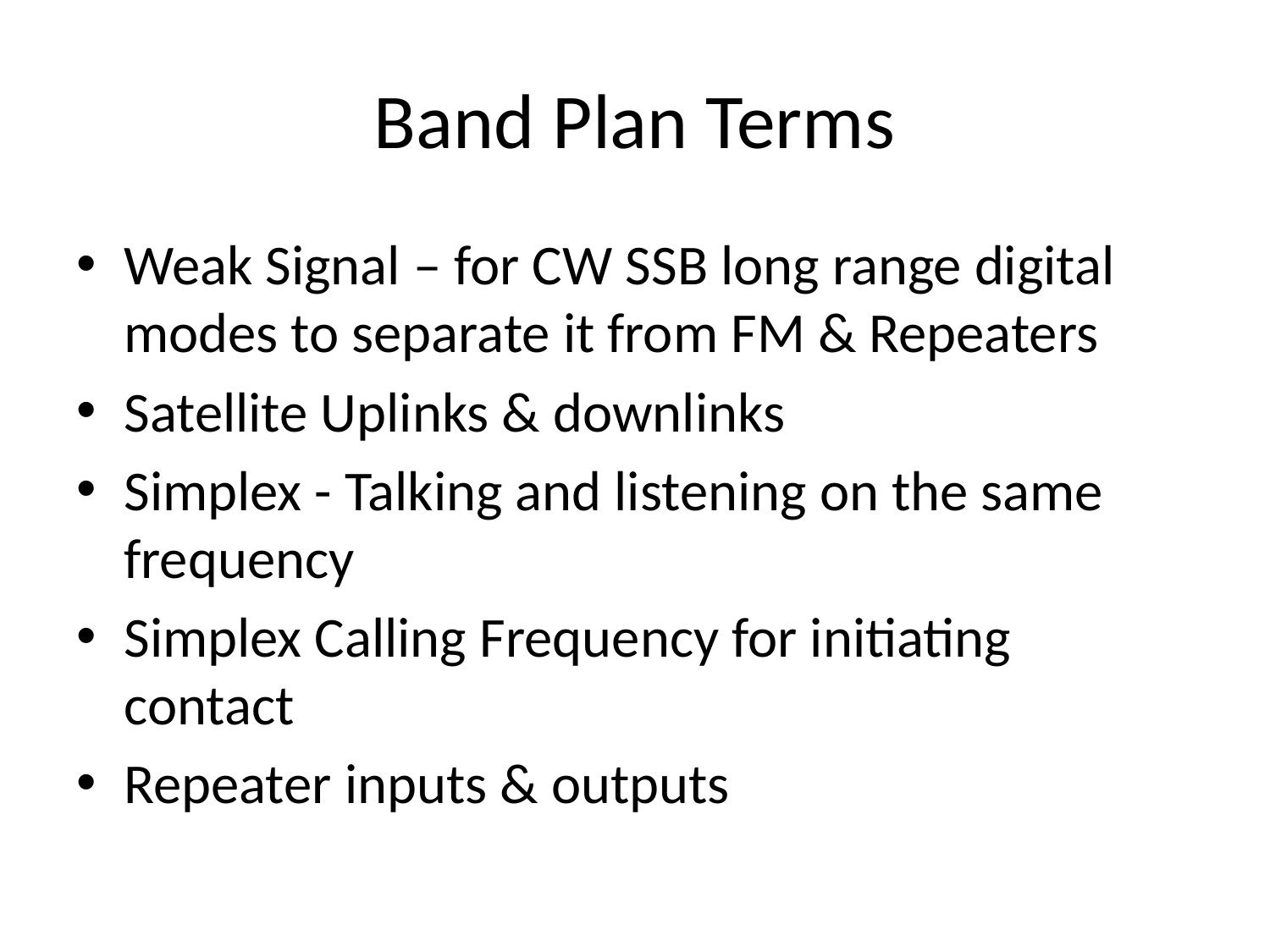

# Band Plan Terms
Weak Signal – for CW SSB long range digital modes to separate it from FM & Repeaters
Satellite Uplinks & downlinks
Simplex - Talking and listening on the same frequency
Simplex Calling Frequency for initiating contact
Repeater inputs & outputs